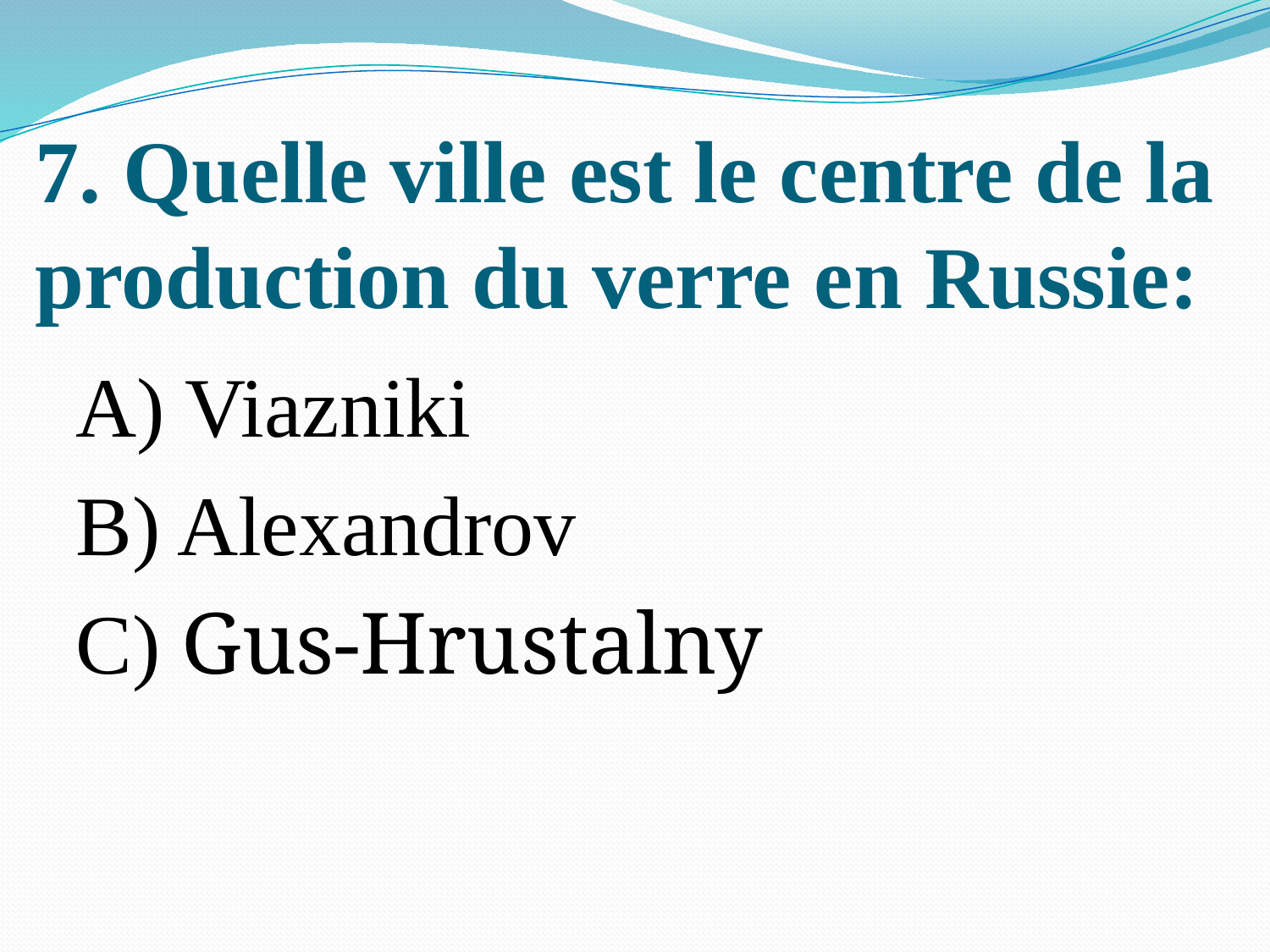

# 7. Quelle ville est le centre de la production du verre en Russie:
A) Viazniki
B) Alexandrov
C) Gus-Hrustalny